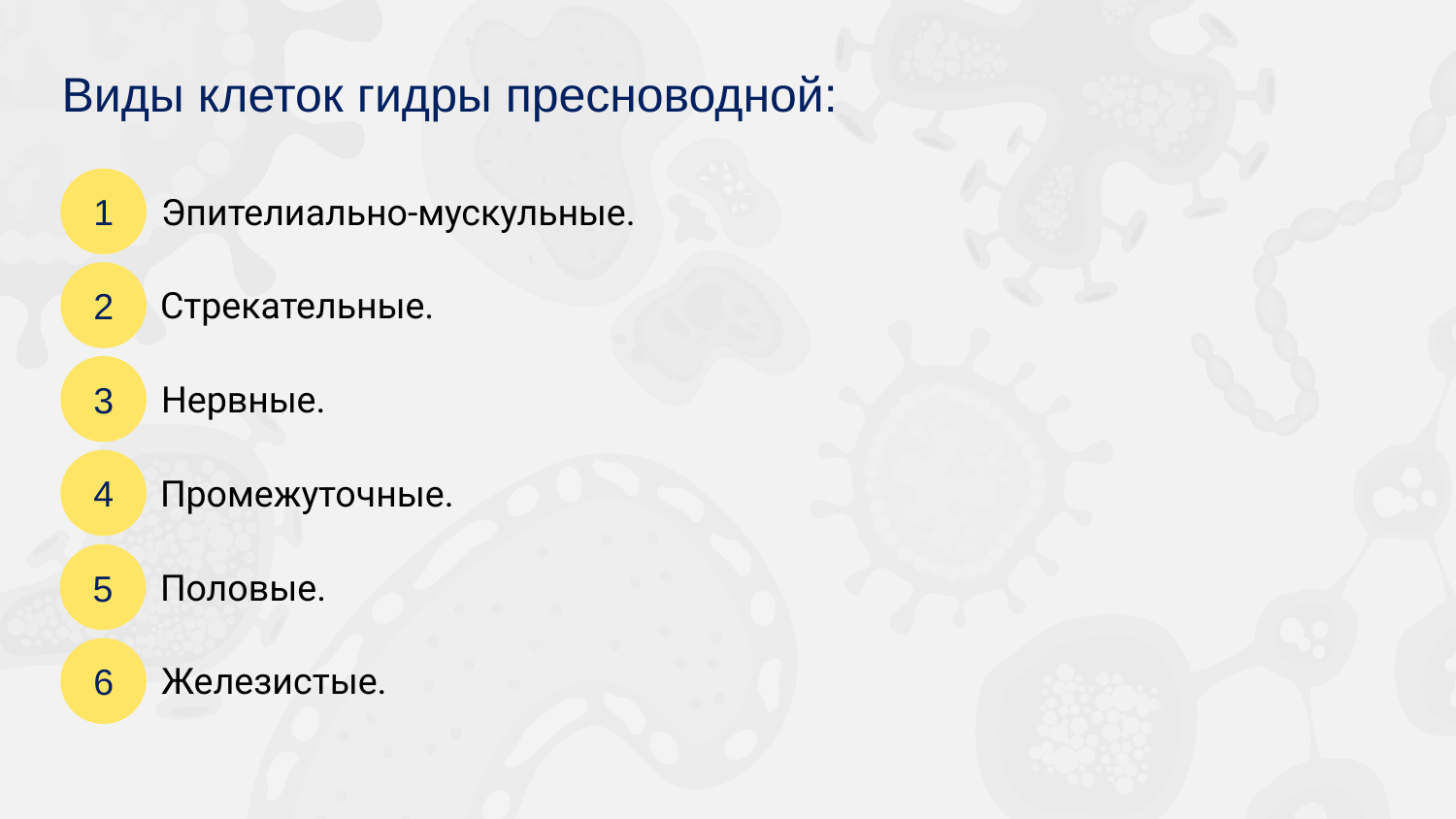

Виды клеток гидры пресноводной:
1
Эпителиально-мускульные.
2
Стрекательные.
3
Нервные.
4
Промежуточные.
5
Половые.
6
Железистые.